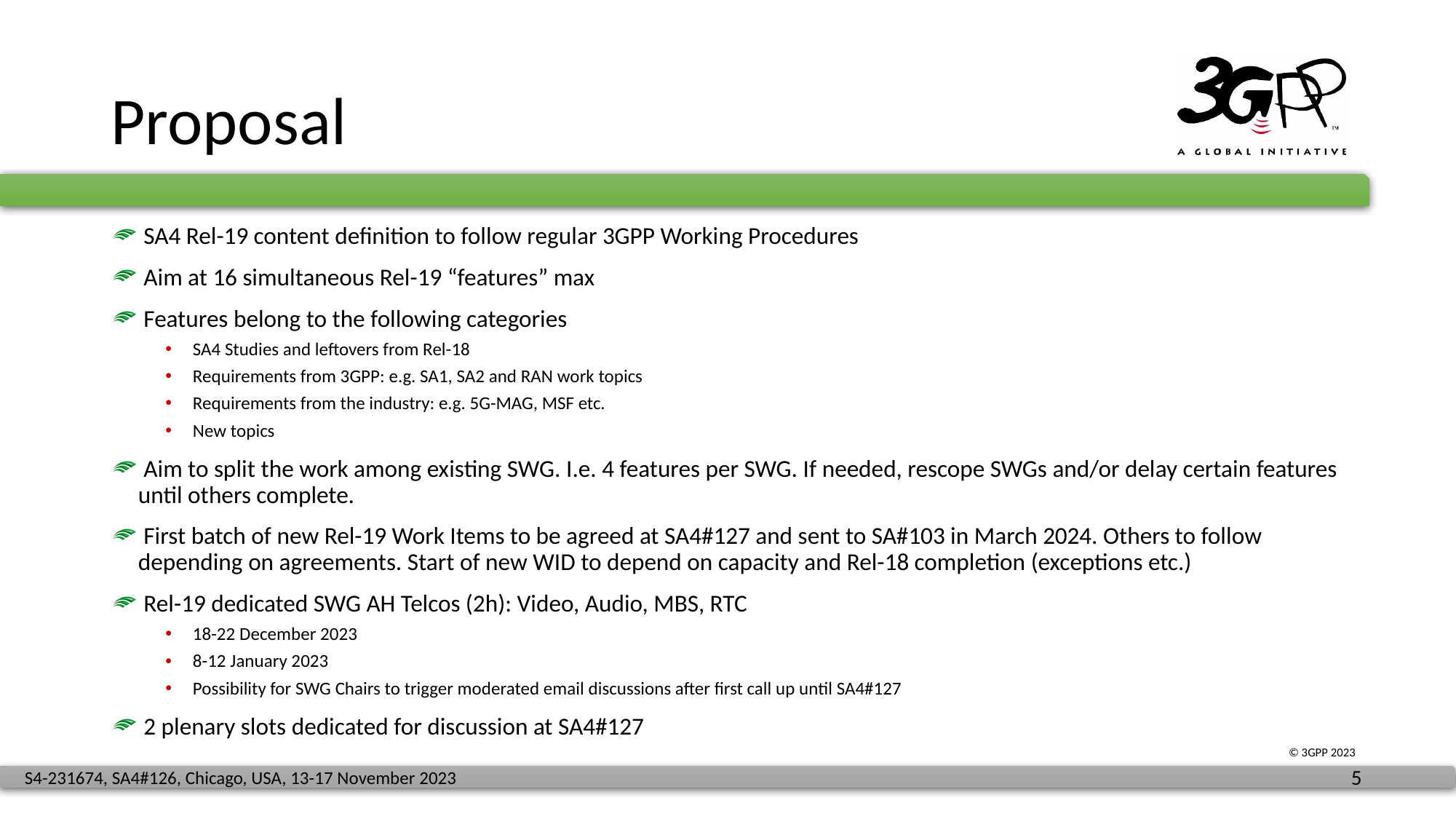

# Proposal
 SA4 Rel-19 content definition to follow regular 3GPP Working Procedures
 Aim at 16 simultaneous Rel-19 “features” max
 Features belong to the following categories
SA4 Studies and leftovers from Rel-18
Requirements from 3GPP: e.g. SA1, SA2 and RAN work topics
Requirements from the industry: e.g. 5G-MAG, MSF etc.
New topics
 Aim to split the work among existing SWG. I.e. 4 features per SWG. If needed, rescope SWGs and/or delay certain features until others complete.
 First batch of new Rel-19 Work Items to be agreed at SA4#127 and sent to SA#103 in March 2024. Others to follow depending on agreements. Start of new WID to depend on capacity and Rel-18 completion (exceptions etc.)
 Rel-19 dedicated SWG AH Telcos (2h): Video, Audio, MBS, RTC
18-22 December 2023
8-12 January 2023
Possibility for SWG Chairs to trigger moderated email discussions after first call up until SA4#127
 2 plenary slots dedicated for discussion at SA4#127